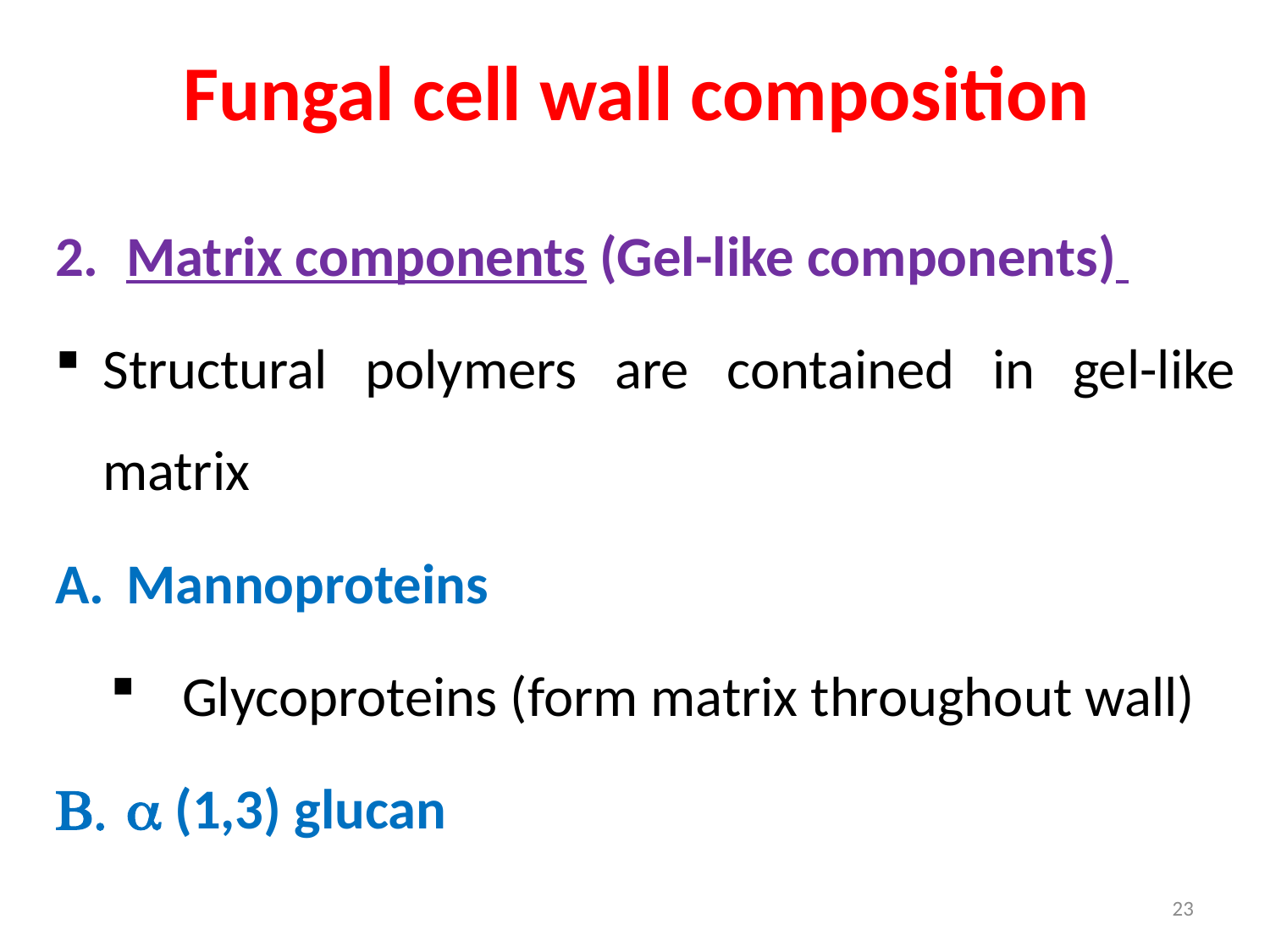

# Fungal cell wall composition
Matrix components (Gel-like components)
Structural polymers are contained in gel-like matrix
Mannoproteins
Glycoproteins (form matrix throughout wall)
α (1,3) glucan

23